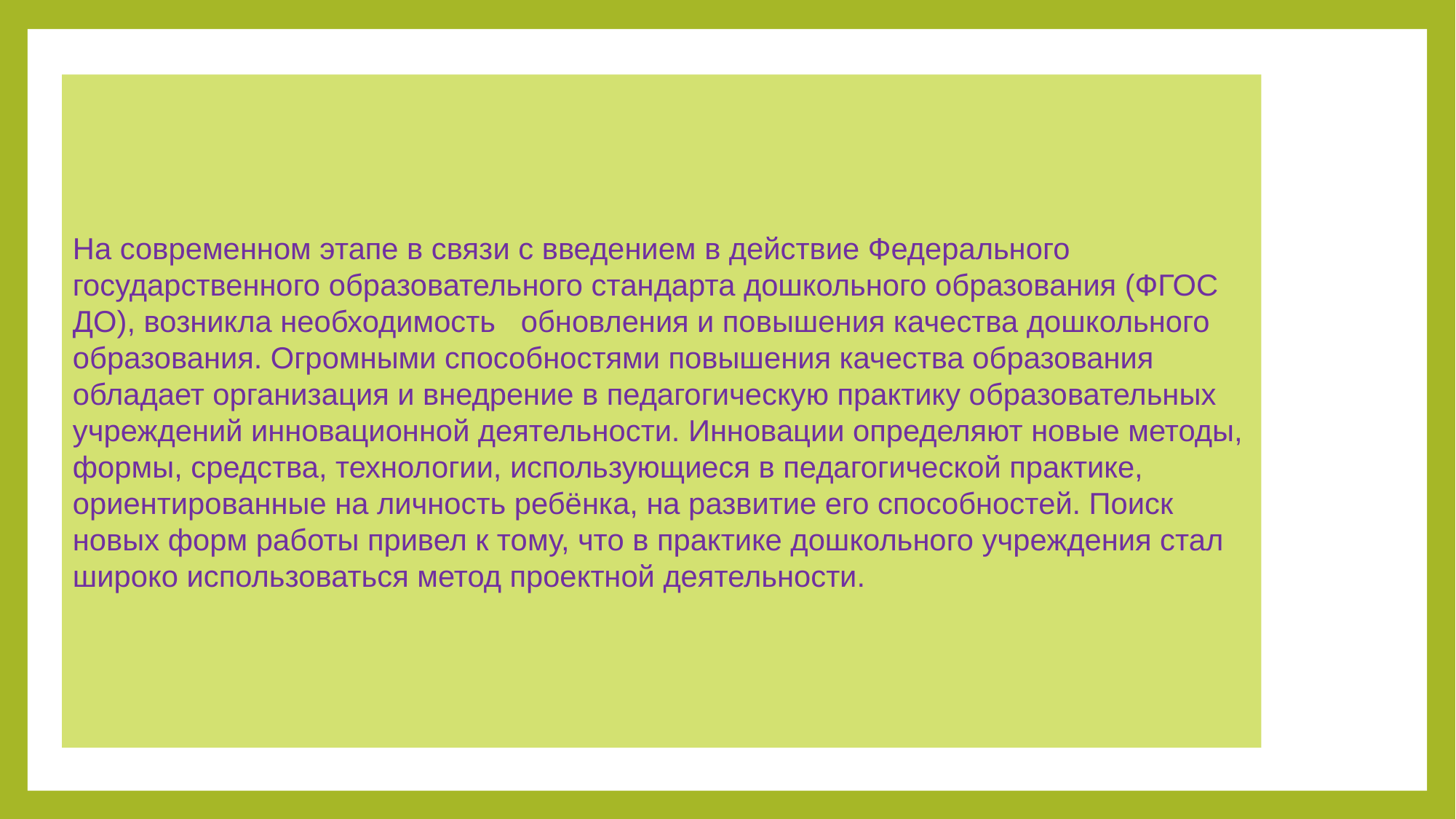

# На современном этапе в связи с введением в действие Федерального государственного образовательного стандарта дошкольного образования (ФГОС ДО), возникла необходимость   обновления и повышения качества дошкольного образования. Огромными способностями повышения качества образования обладает организация и внедрение в педагогическую практику образовательных учреждений инновационной деятельности. Инновации определяют новые методы, формы, средства, технологии, использующиеся в педагогической практике, ориентированные на личность ребёнка, на развитие его способностей. Поиск новых форм работы привел к тому, что в практике дошкольного учреждения стал широко использоваться метод проектной деятельности.